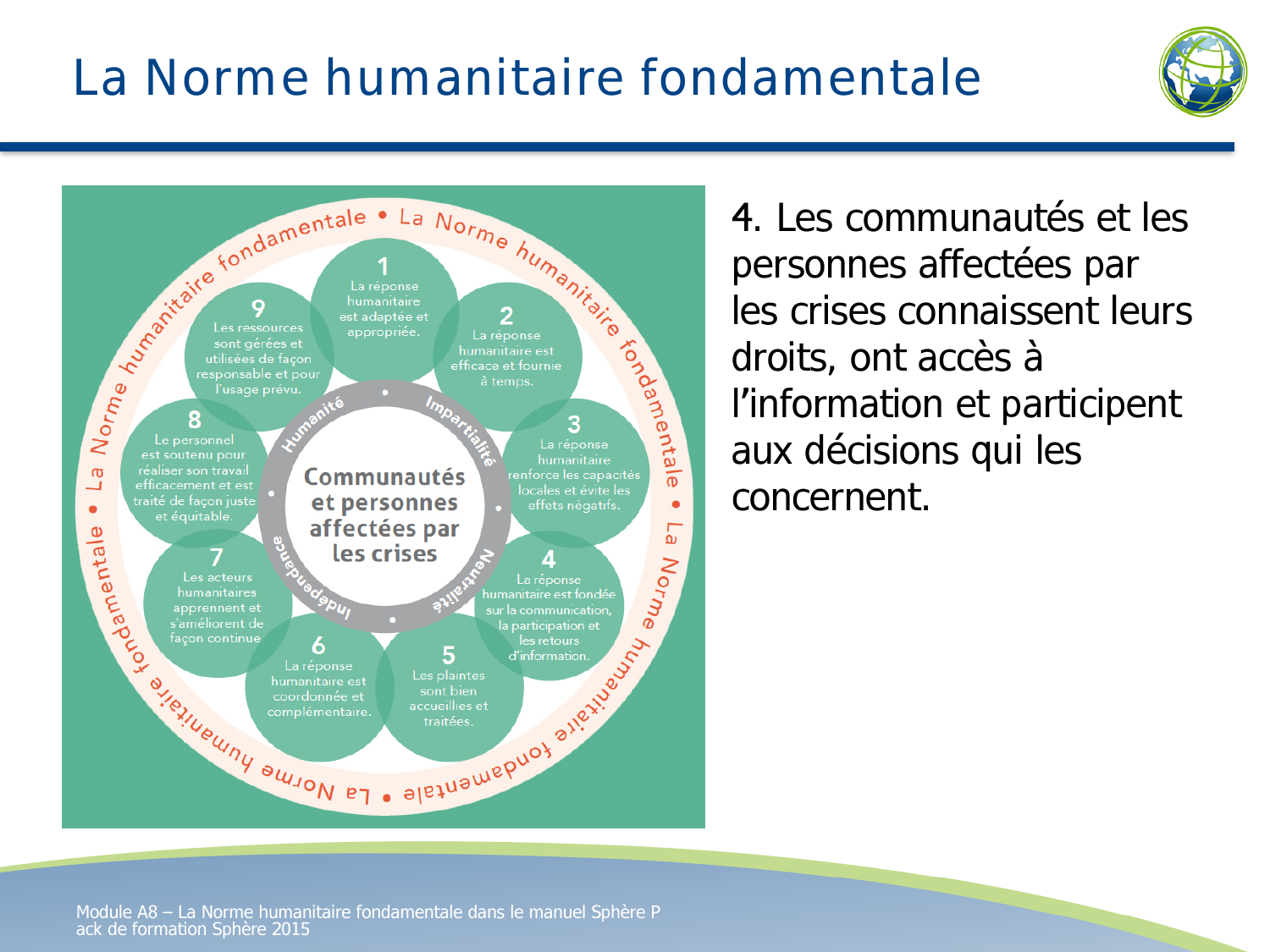

# La Norme humanitaire fondamentale
4. Les communautés et les personnes affectées par les crises connaissent leurs droits, ont accès à l’information et participent aux décisions qui les concernent.
Module A8 – La Norme humanitaire fondamentale dans le manuel Sphère Pack de formation Sphère 2015